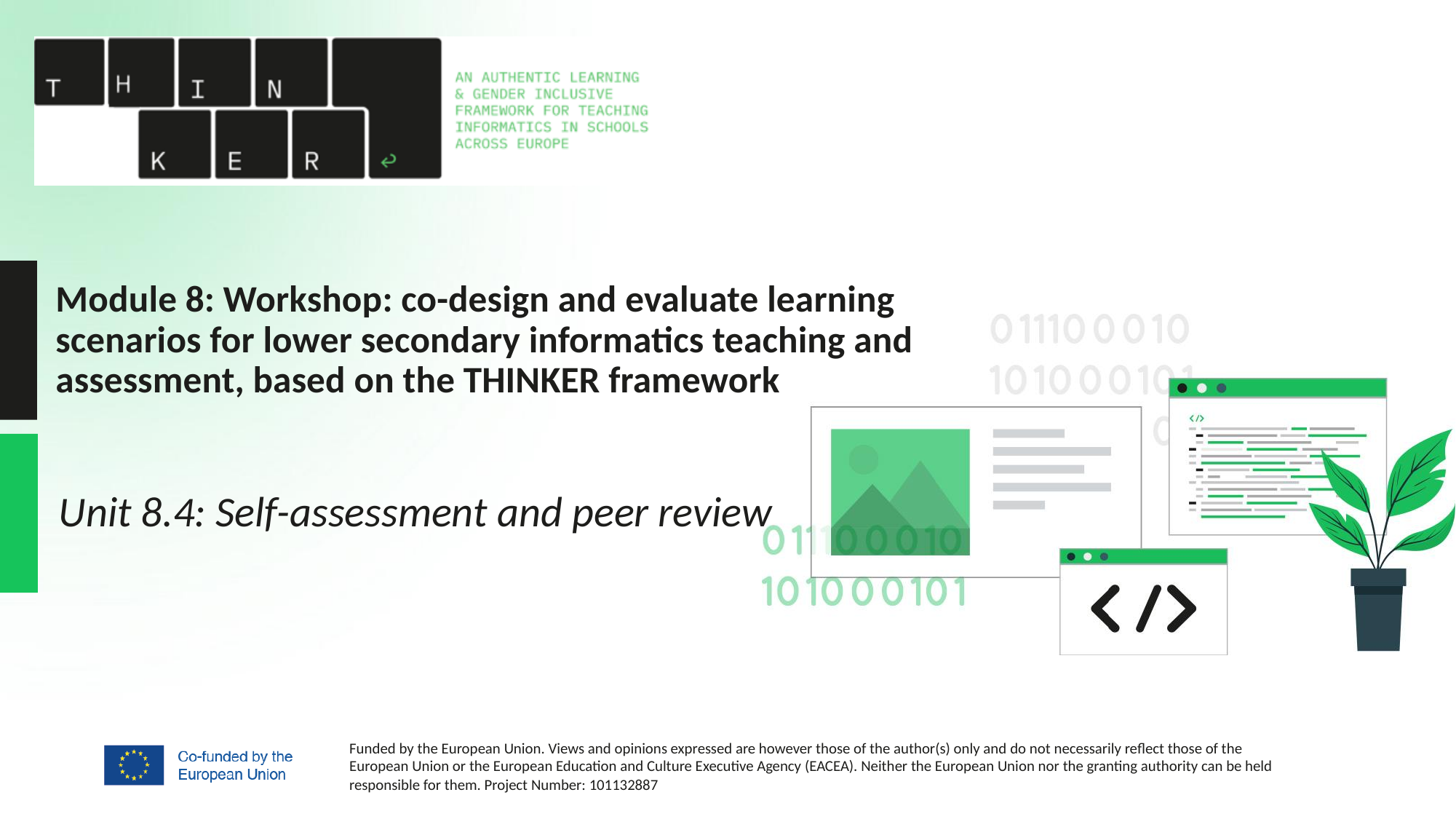

# Module 8: Workshop: co-design and evaluate learning scenarios for lower secondary informatics teaching and assessment, based on the THINKER framework
Unit 8.4: Self-assessment and peer review